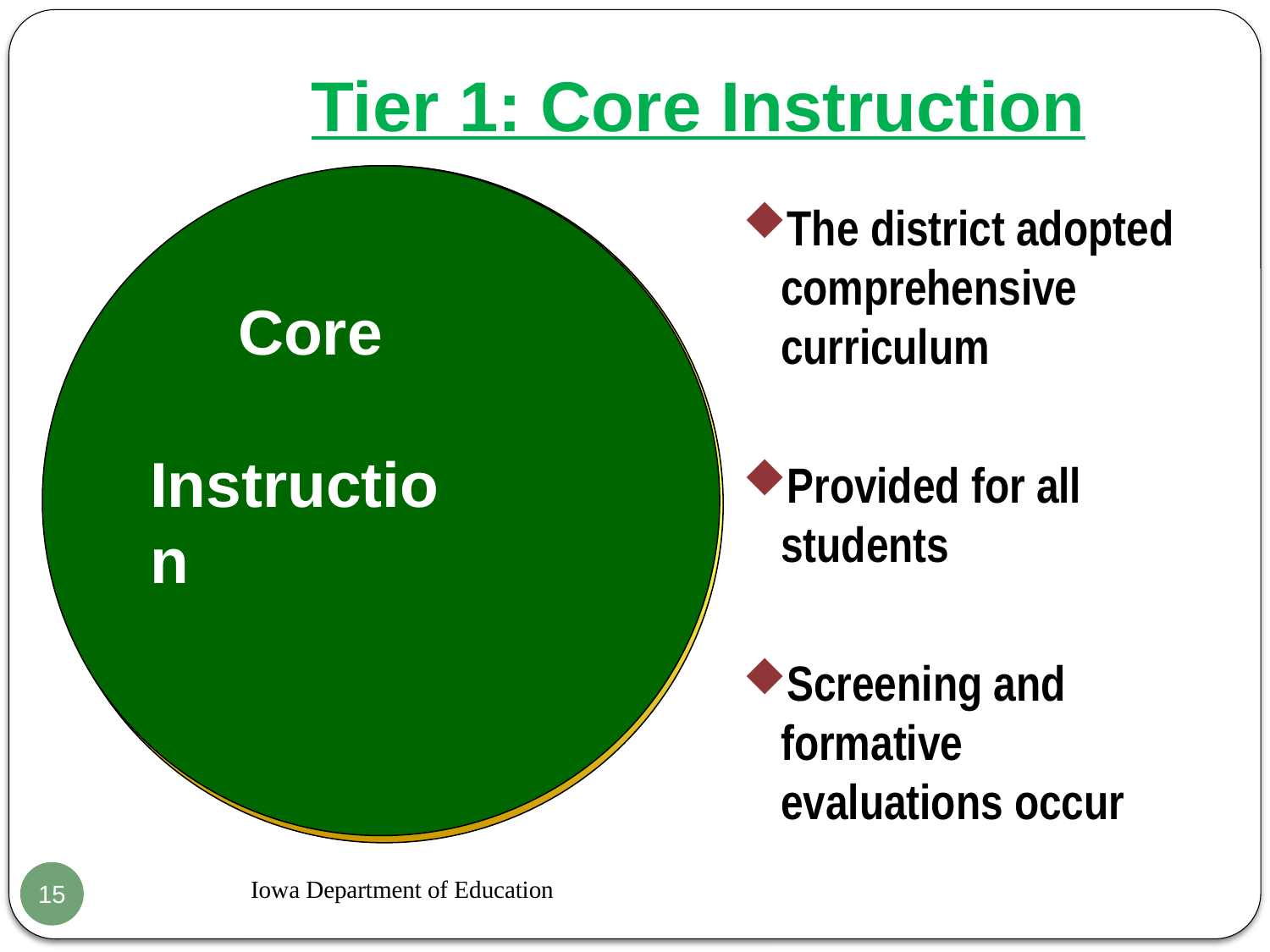

# Tier 1: Core Instruction

Core Instruction
The district adopted  comprehensive curriculum

Provided for all students

Screening and formative evaluations occur

     Core
 Instruction
Iowa Department of Education
15